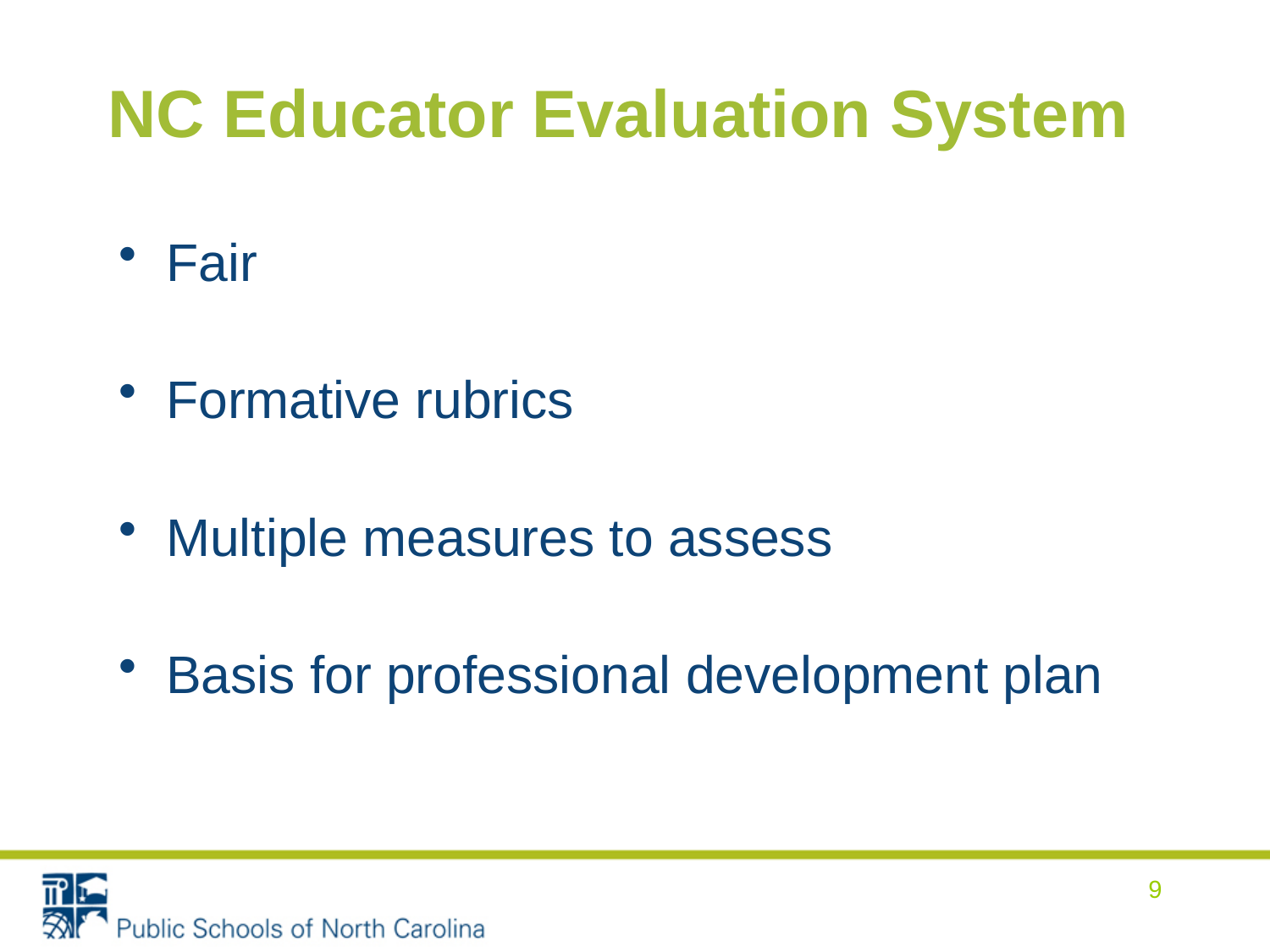

# NC Educator Evaluation System
Fair
Formative rubrics
Multiple measures to assess
Basis for professional development plan
9